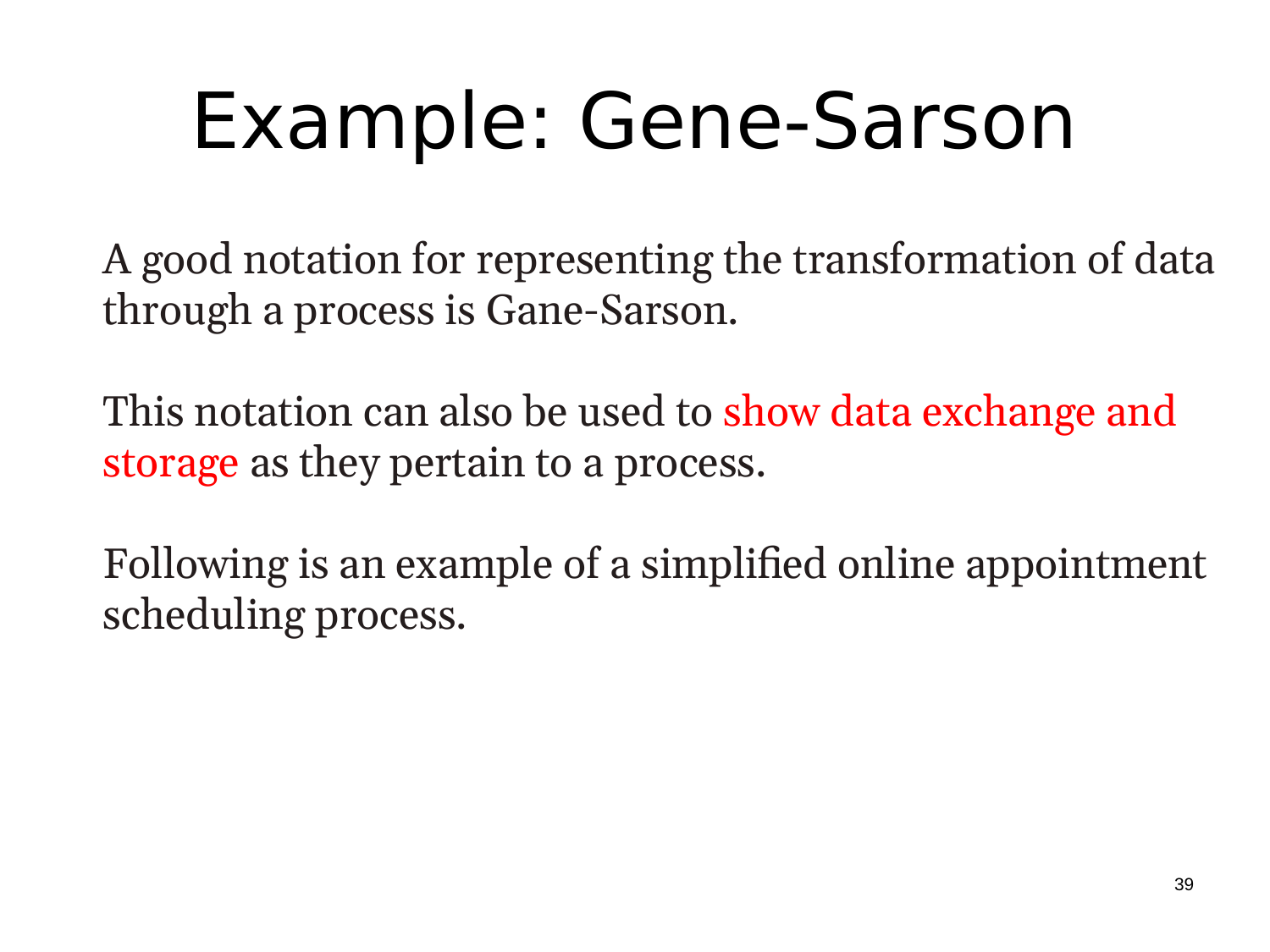

# Example: Gene-Sarson
A good notation for representing the transformation of data through a process is Gane-Sarson.

This notation can also be used to show data exchange and storage as they pertain to a process.

Following is an example of a simplified online appointment scheduling process.
39